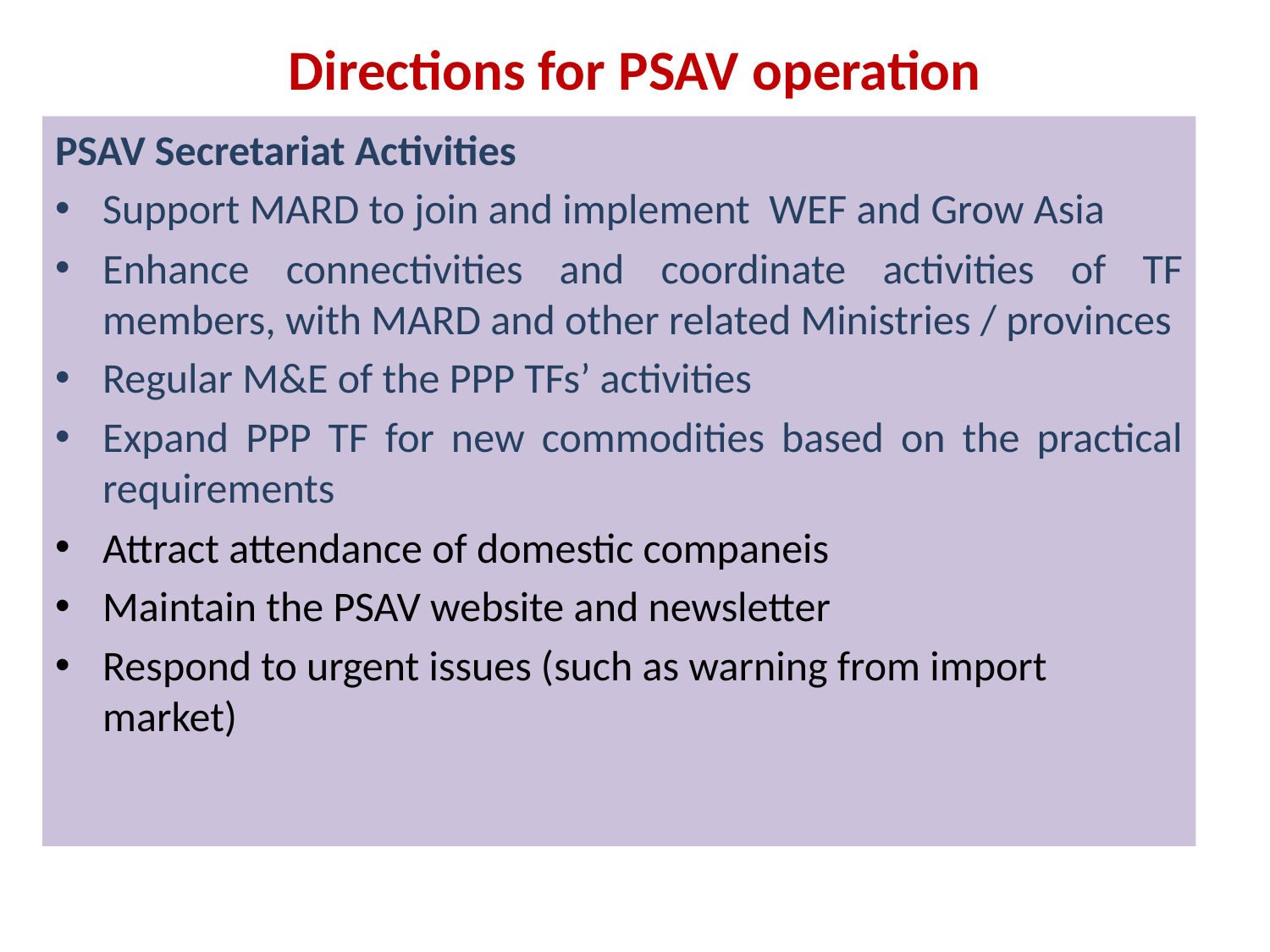

# Directions for PSAV operation
PSAV Secretariat Activities
Support MARD to join and implement  WEF and Grow Asia
Enhance connectivities and coordinate activities of TF members, with MARD and other related Ministries / provinces
Regular M&E of the PPP TFs’ activities
Expand PPP TF for new commodities based on the practical requirements
Attract attendance of domestic companeis
Maintain the PSAV website and newsletter
Respond to urgent issues (such as warning from import market)